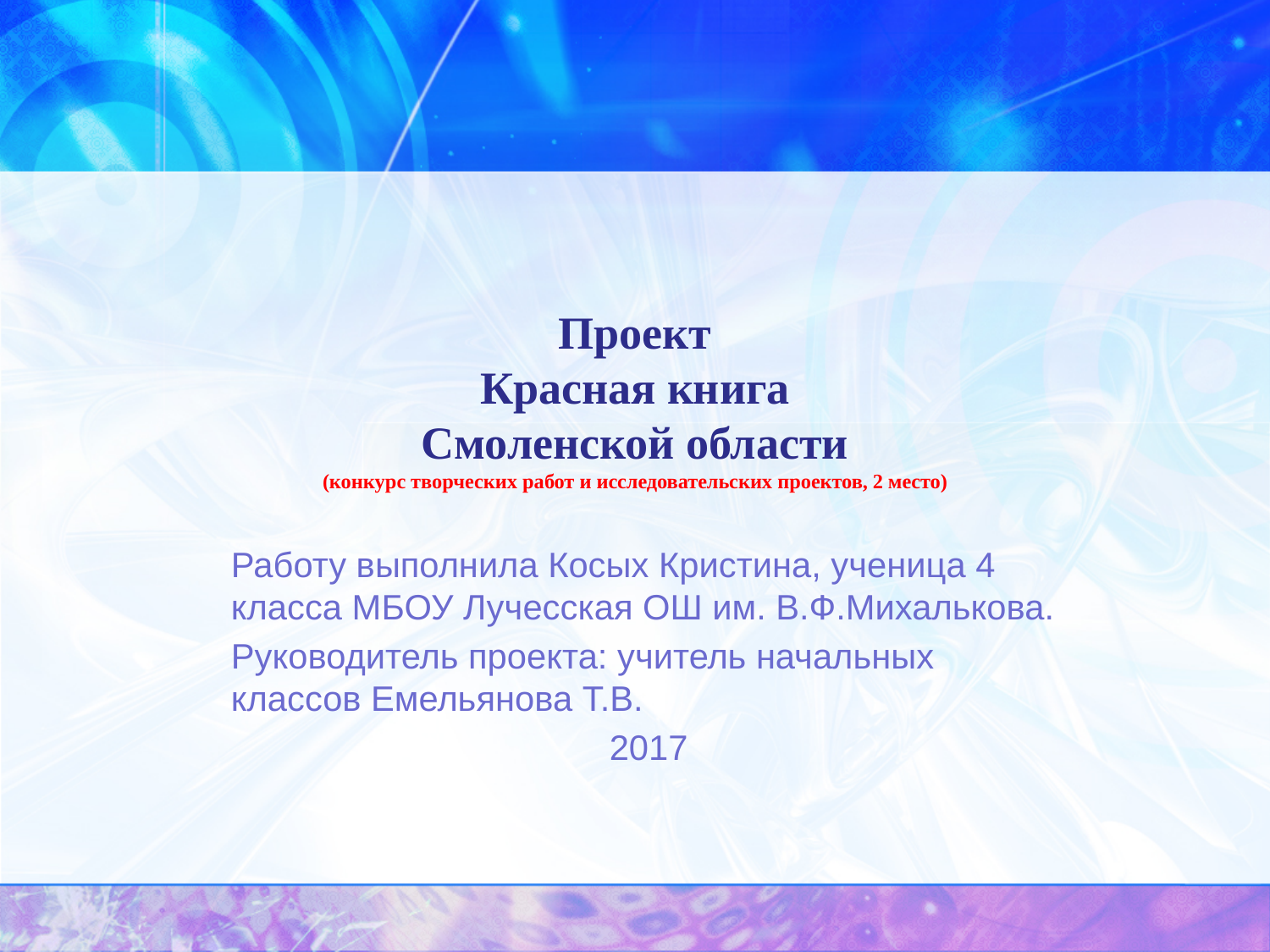

# Проект Красная книга Смоленской области (конкурс творческих работ и исследовательских проектов, 2 место)
Работу выполнила Косых Кристина, ученица 4 класса МБОУ Лучесская ОШ им. В.Ф.Михалькова.
Руководитель проекта: учитель начальных классов Емельянова Т.В.
2017